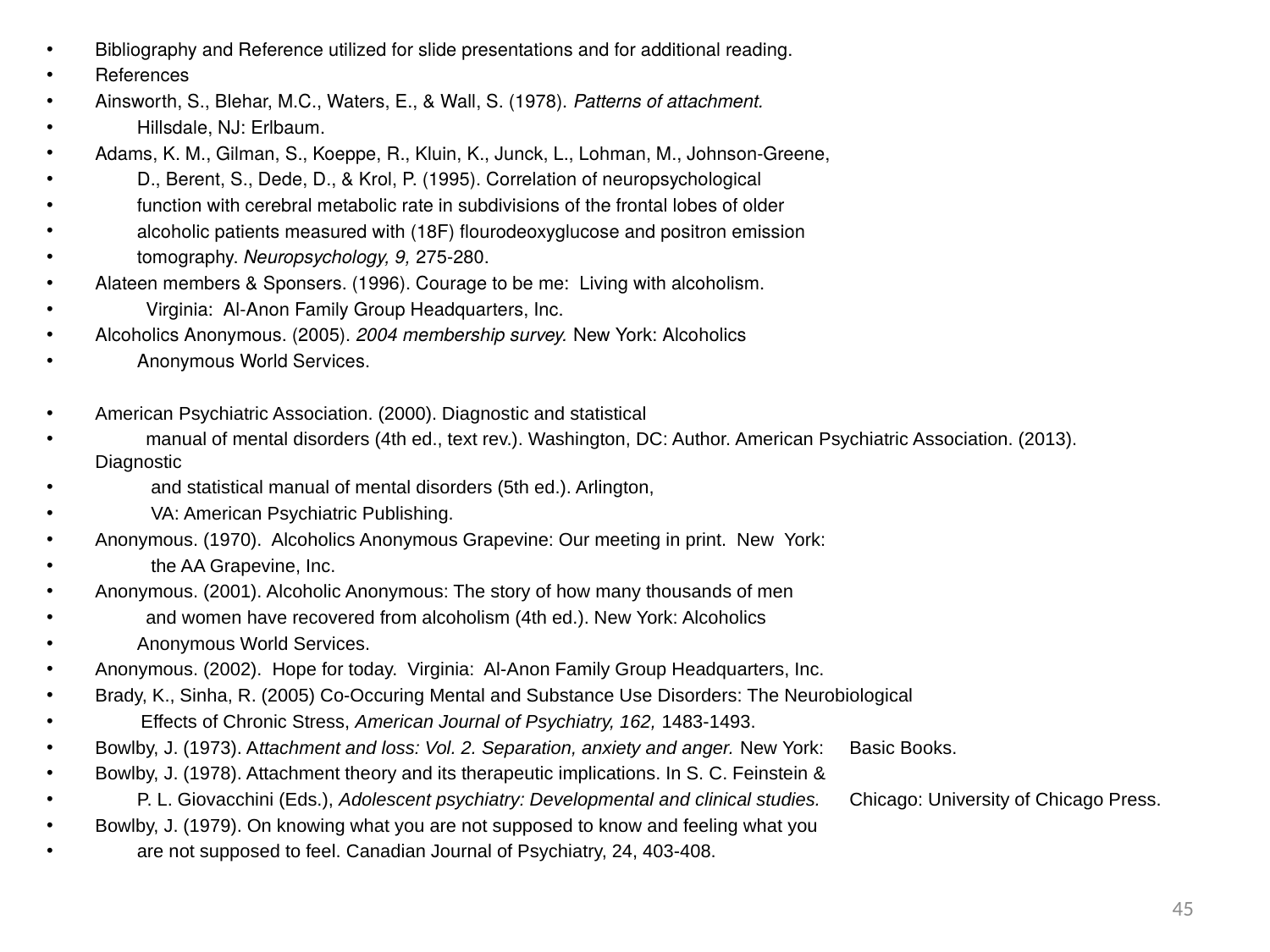

Bibliography and Reference utilized for slide presentations and for additional reading.
References
Ainsworth, S., Blehar, M.C., Waters, E., & Wall, S. (1978). Patterns of attachment.
	Hillsdale, NJ: Erlbaum.
Adams, K. M., Gilman, S., Koeppe, R., Kluin, K., Junck, L., Lohman, M., Johnson-Greene,
	D., Berent, S., Dede, D., & Krol, P. (1995). Correlation of neuropsychological
	function with cerebral metabolic rate in subdivisions of the frontal lobes of older
	alcoholic patients measured with (18F) flourodeoxyglucose and positron emission
	tomography. Neuropsychology, 9, 275-280.
Alateen members & Sponsers. (1996). Courage to be me:  Living with alcoholism.
          Virginia:  Al-Anon Family Group Headquarters, Inc.
Alcoholics Anonymous. (2005). 2004 membership survey. New York: Alcoholics
	Anonymous World Services.

American Psychiatric Association. (2000). Diagnostic and statistical
          manual of mental disorders (4th ed., text rev.). Washington, DC: Author. American Psychiatric Association. (2013). Diagnostic
           and statistical manual of mental disorders (5th ed.). Arlington,
           VA: American Psychiatric Publishing.
Anonymous. (1970).  Alcoholics Anonymous Grapevine: Our meeting in print.  New  York:
           the AA Grapevine, Inc.
Anonymous. (2001). Alcoholic Anonymous: The story of how many thousands of men
          and women have recovered from alcoholism (4th ed.). New York: Alcoholics
	Anonymous World Services.
Anonymous. (2002).  Hope for today.  Virginia:  Al-Anon Family Group Headquarters, Inc.
Brady, K., Sinha, R. (2005) Co-Occuring Mental and Substance Use Disorders: The Neurobiological
         Effects of Chronic Stress, American Journal of Psychiatry, 162, 1483-1493.
Bowlby, J. (1973). Attachment and loss: Vol. 2. Separation, anxiety and anger. New York: 	Basic Books.
Bowlby, J. (1978). Attachment theory and its therapeutic implications. In S. C. Feinstein &
	P. L. Giovacchini (Eds.), Adolescent psychiatry: Developmental and clinical studies. 	Chicago: University of Chicago Press.
Bowlby, J. (1979). On knowing what you are not supposed to know and feeling what you
	are not supposed to feel. Canadian Journal of Psychiatry, 24, 403-408.
45